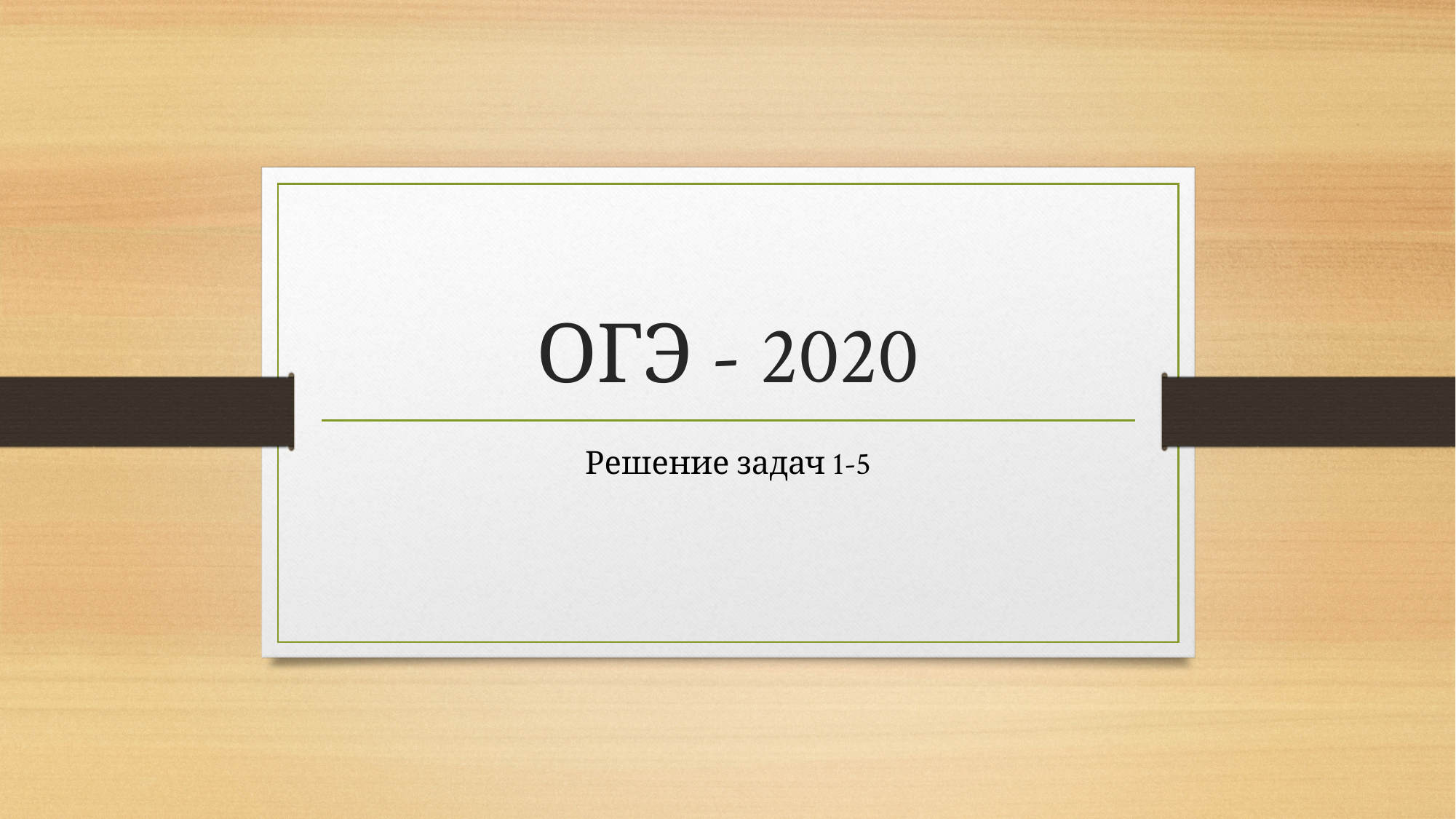

# ОГЭ - 2020
Решение задач 1-5